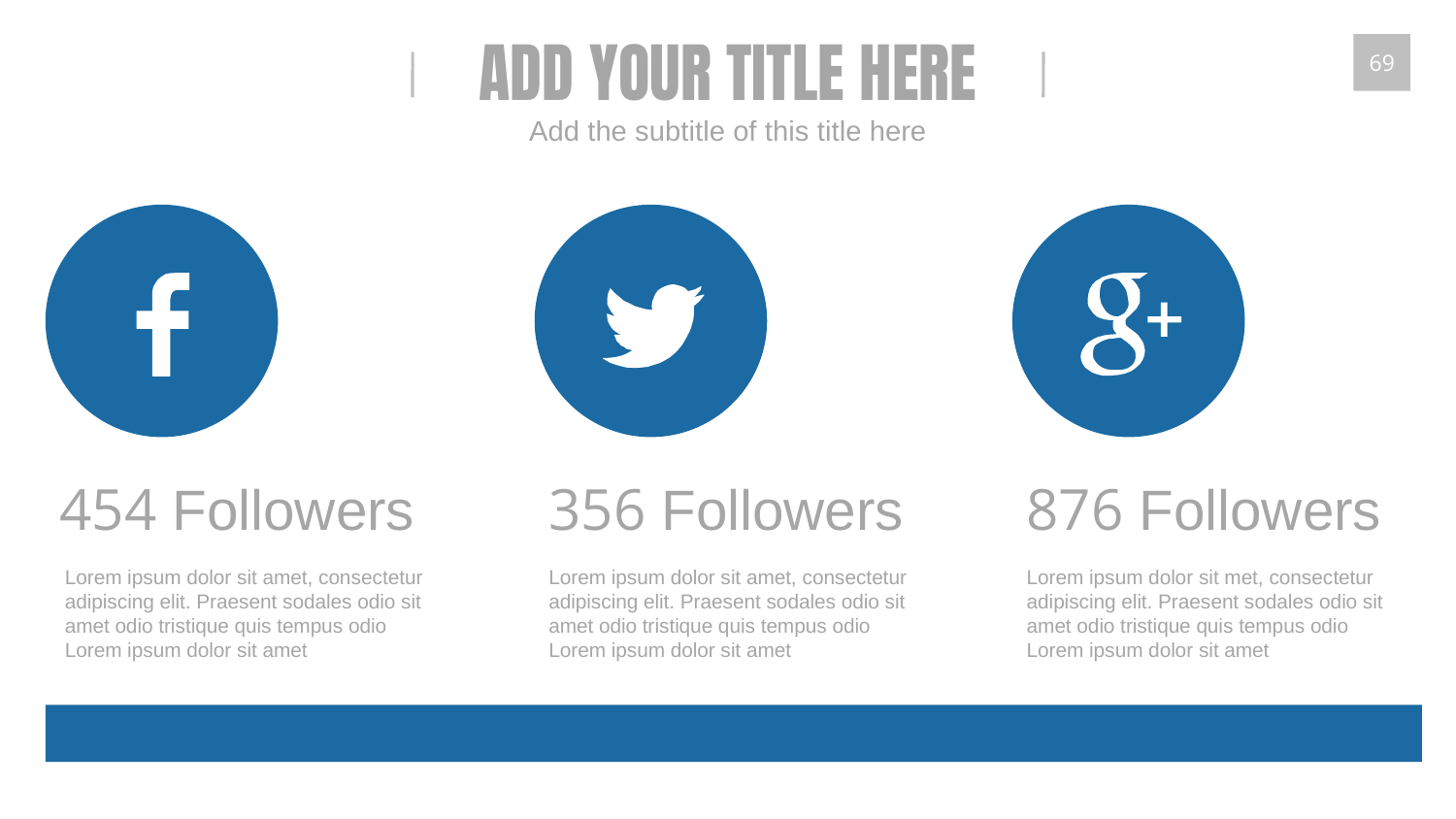

ADD YOUR TITLE HERE
Add the subtitle of this title here
69

454 Followers
Lorem ipsum dolor sit amet, consectetur adipiscing elit. Praesent sodales odio sit amet odio tristique quis tempus odio Lorem ipsum dolor sit amet

356 Followers
Lorem ipsum dolor sit amet, consectetur adipiscing elit. Praesent sodales odio sit amet odio tristique quis tempus odio Lorem ipsum dolor sit amet

876 Followers
Lorem ipsum dolor sit met, consectetur adipiscing elit. Praesent sodales odio sit amet odio tristique quis tempus odio Lorem ipsum dolor sit amet